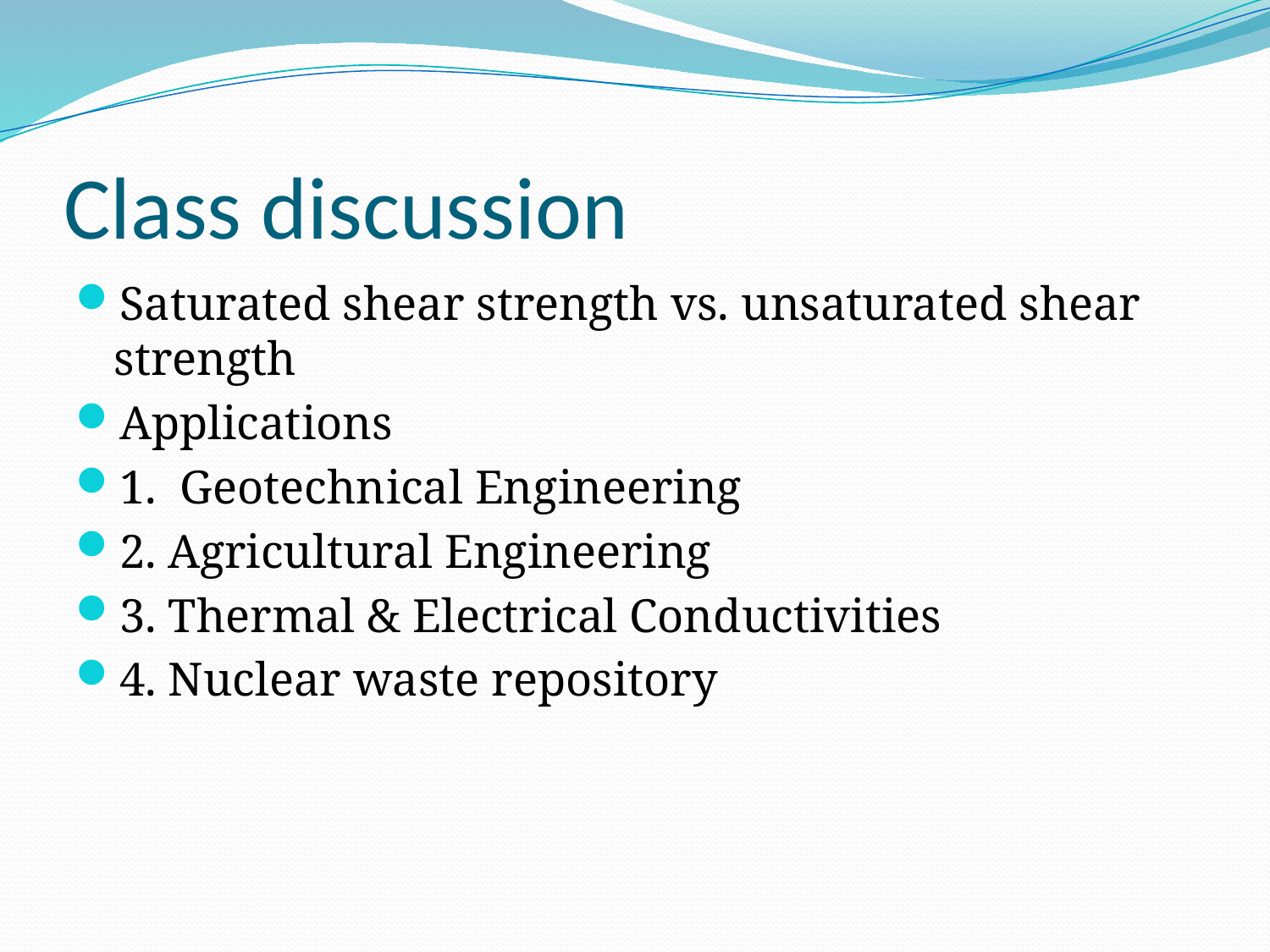

# Class discussion
Saturated shear strength vs. unsaturated shear strength
Applications
1.  Geotechnical Engineering
2. Agricultural Engineering
3. Thermal & Electrical Conductivities
4. Nuclear waste repository